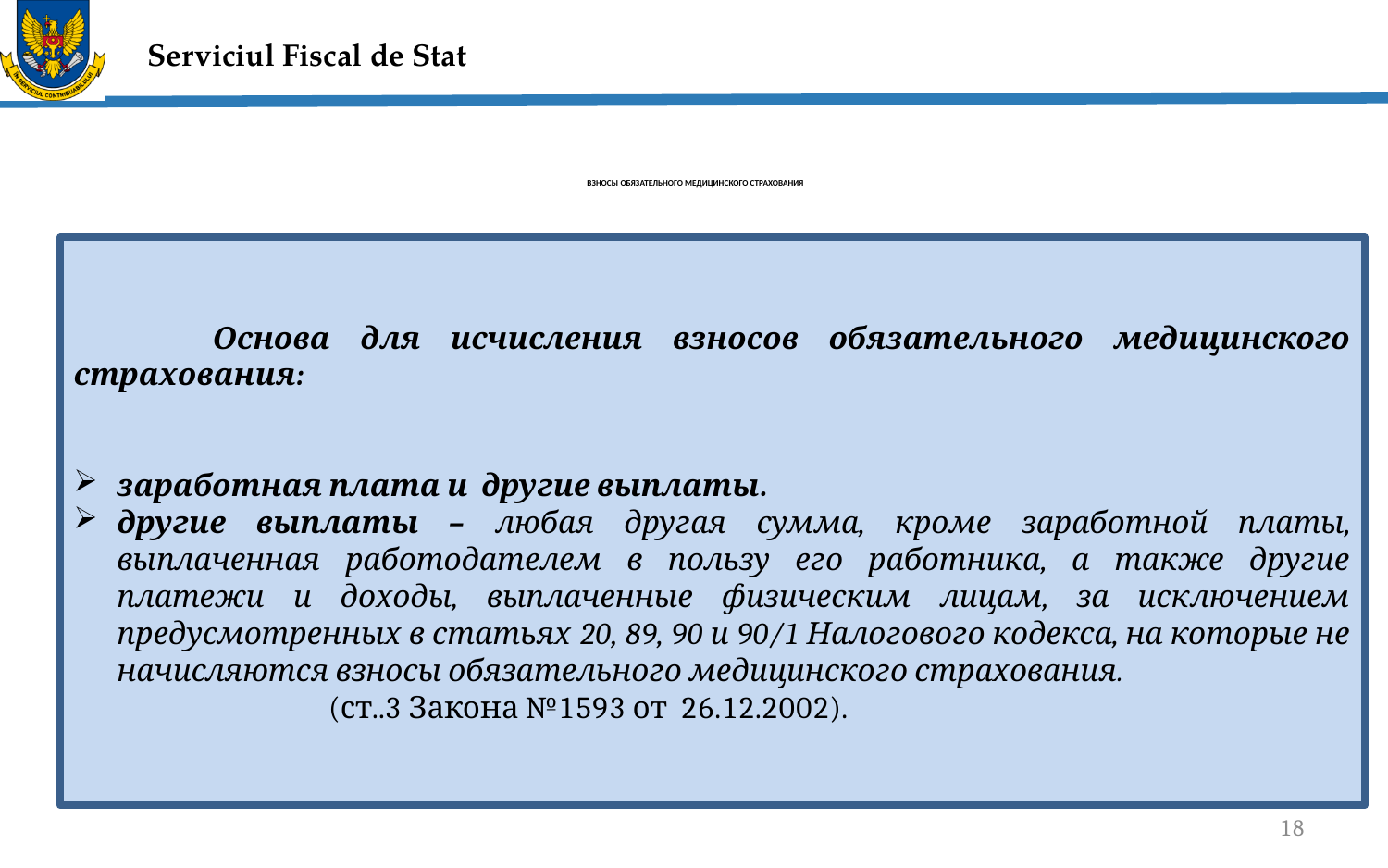

# ВЗНОСЫ ОБЯЗАТЕЛЬНОГО МЕДИЦИНСКОГО СТРАХОВАНИЯ
	Основа для исчисления взносов обязательного медицинского страхования:

заработная плата и  другие выплаты.
другие выплаты – любая другая сумма, кроме заработной платы, выплаченная работодателем в пользу его работника, а также другие платежи и доходы, выплаченные физическим лицам, за исключением предусмотренных в статьях 20, 89, 90 и 90/1 Налогового кодекса, на которые не начисляются взносы обязательного медицинского страхования.
                                      (ст..3 Закона №1593 от  26.12.2002).
18